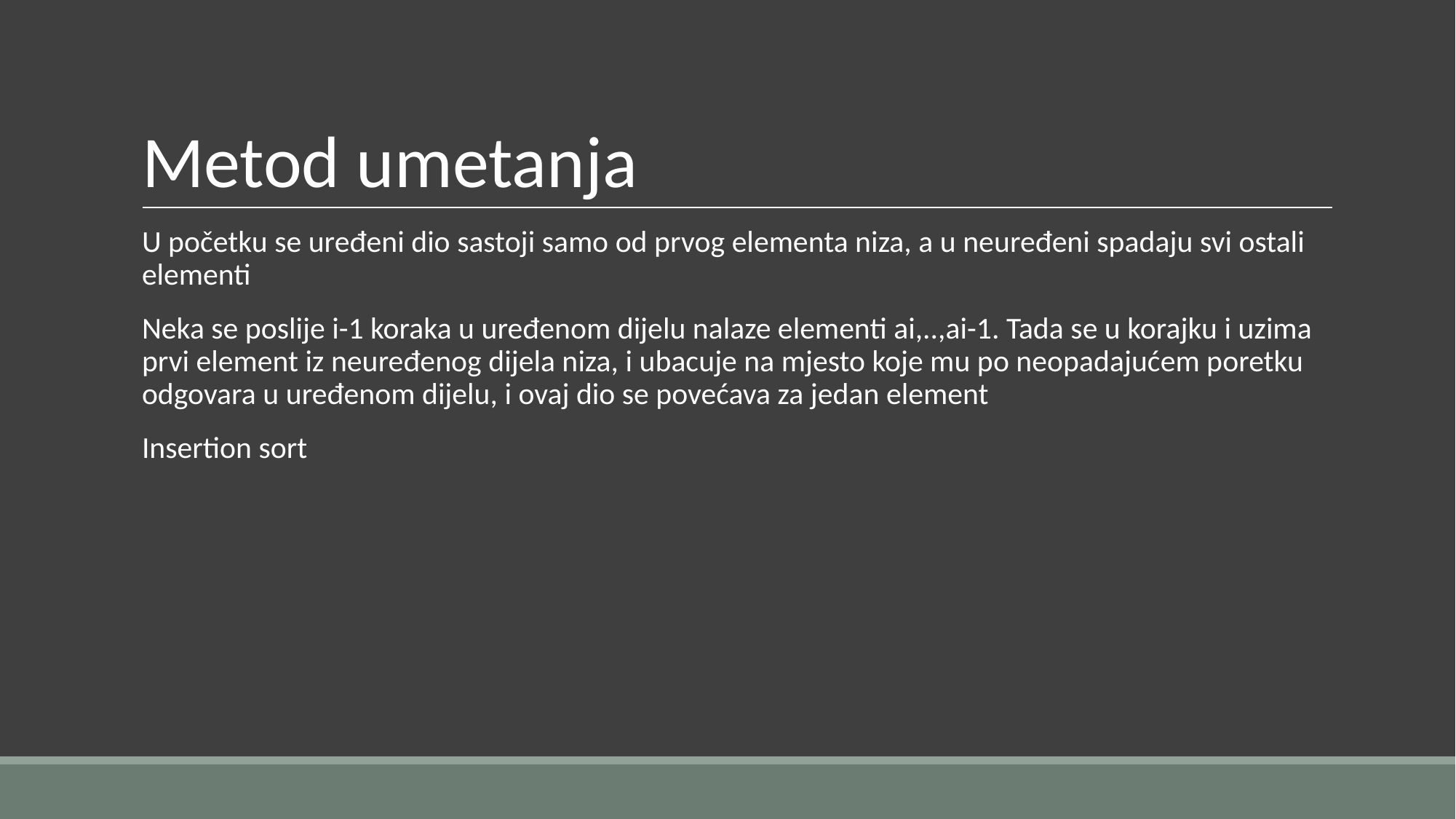

# Metod umetanja
U početku se uređeni dio sastoji samo od prvog elementa niza, a u neuređeni spadaju svi ostali elementi
Neka se poslije i-1 koraka u uređenom dijelu nalaze elementi ai,..,ai-1. Tada se u korajku i uzima prvi element iz neuređenog dijela niza, i ubacuje na mjesto koje mu po neopadajućem poretku odgovara u uređenom dijelu, i ovaj dio se povećava za jedan element
Insertion sort